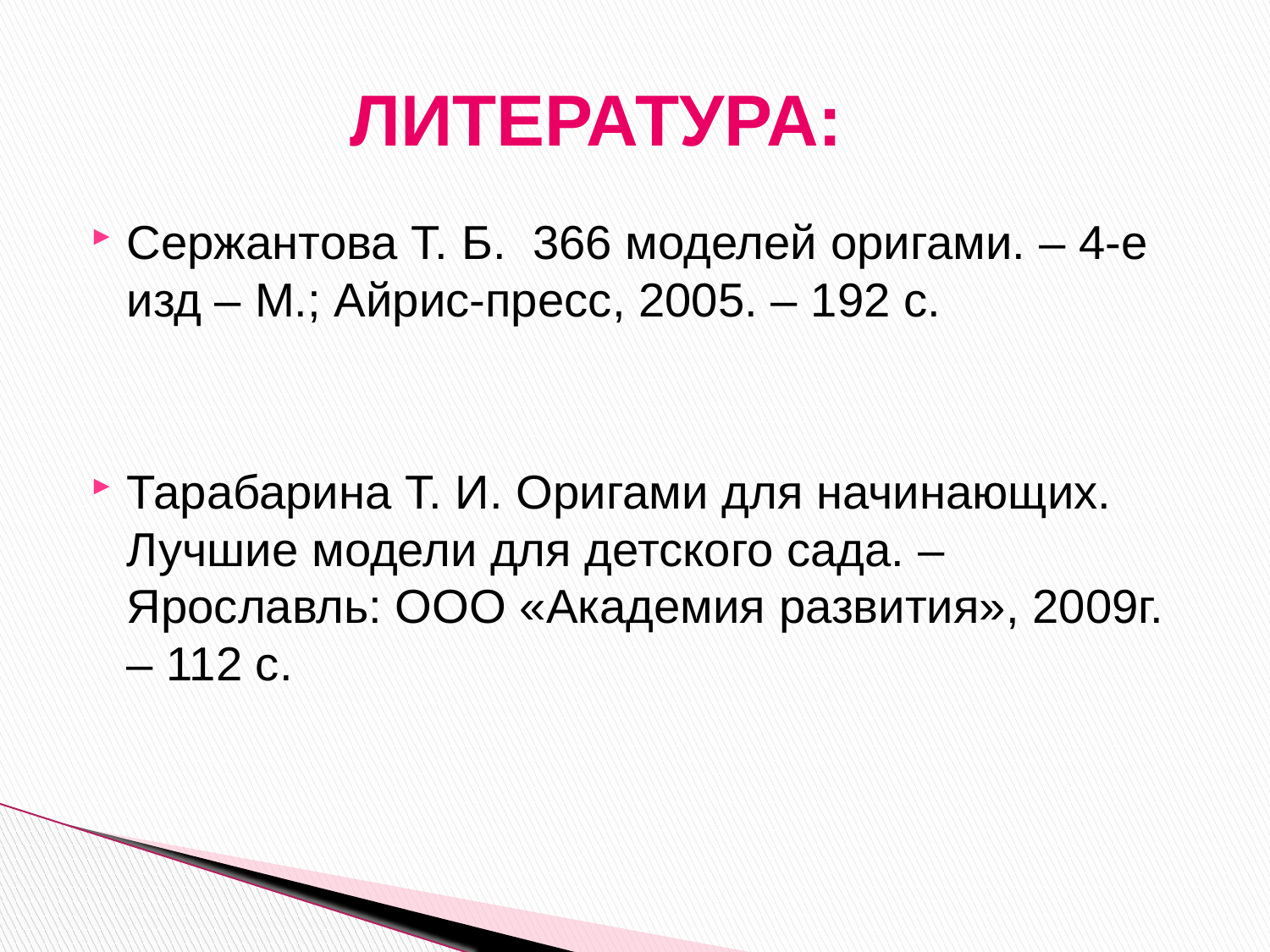

# ЛИТЕРАТУРА:
Сержантова Т. Б.  366 моделей оригами. – 4-е изд – М.; Айрис-пресс, 2005. – 192 с.

Тарабарина Т. И. Оригами для начинающих.  Лучшие модели для детского сада. – Ярославль: ООО «Академия развития», 2009г. – 112 с.